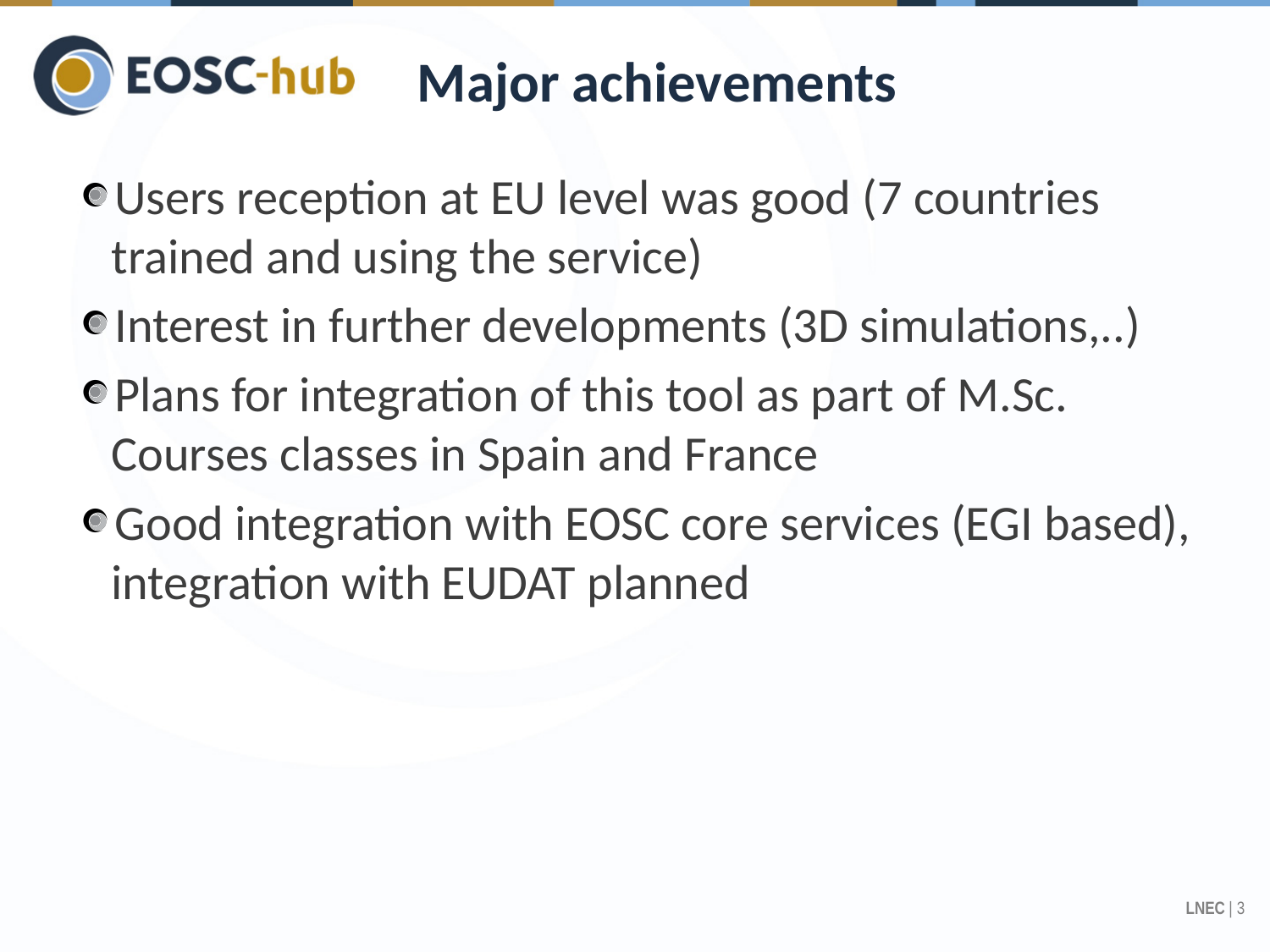

Major achievements
Users reception at EU level was good (7 countries trained and using the service)
Interest in further developments (3D simulations,..)
Plans for integration of this tool as part of M.Sc. Courses classes in Spain and France
Good integration with EOSC core services (EGI based), integration with EUDAT planned

LNEC | 3